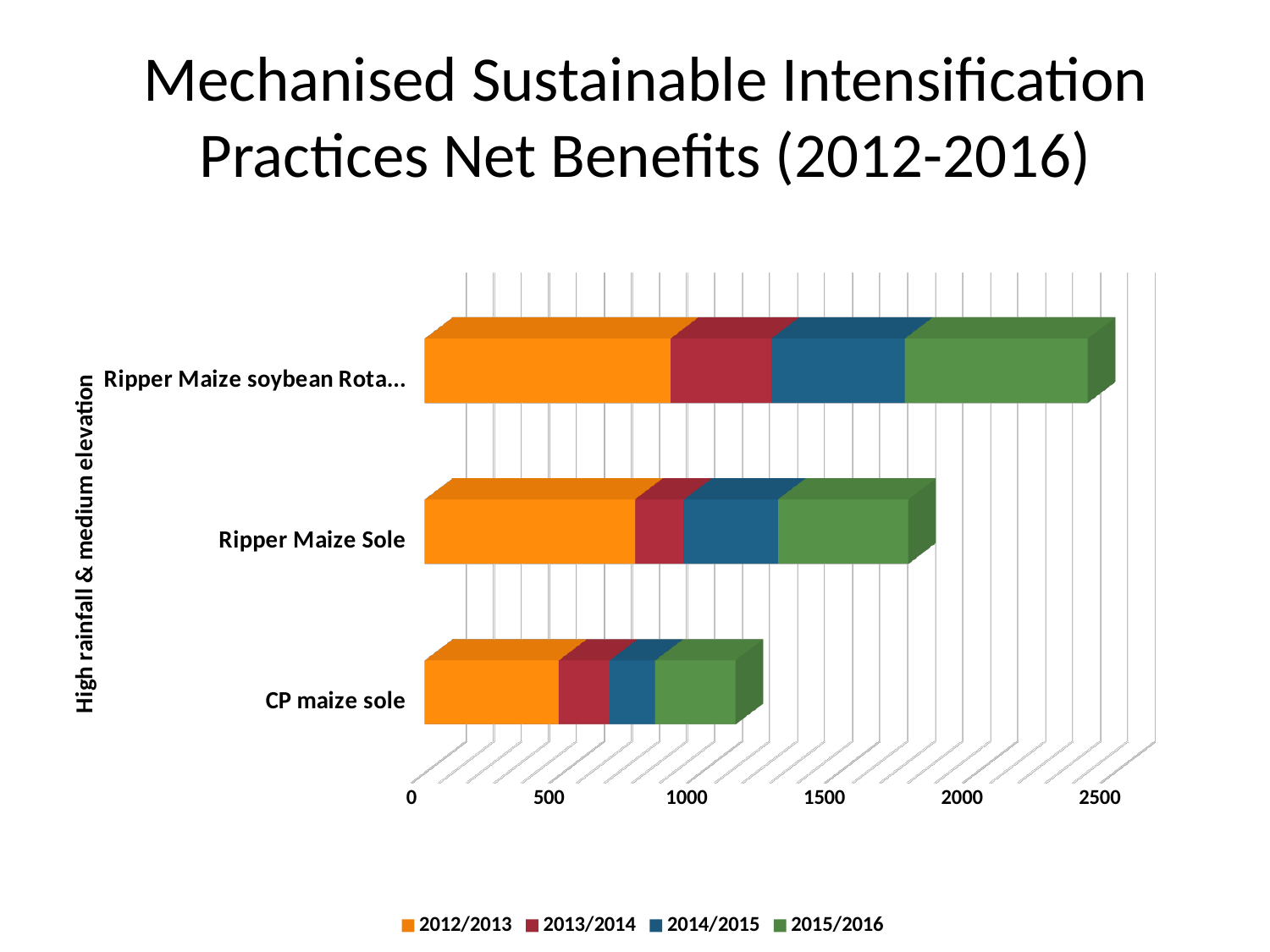

Mechanised Sustainable Intensification Practices Net Benefits (2012-2016)

[unsupported chart]